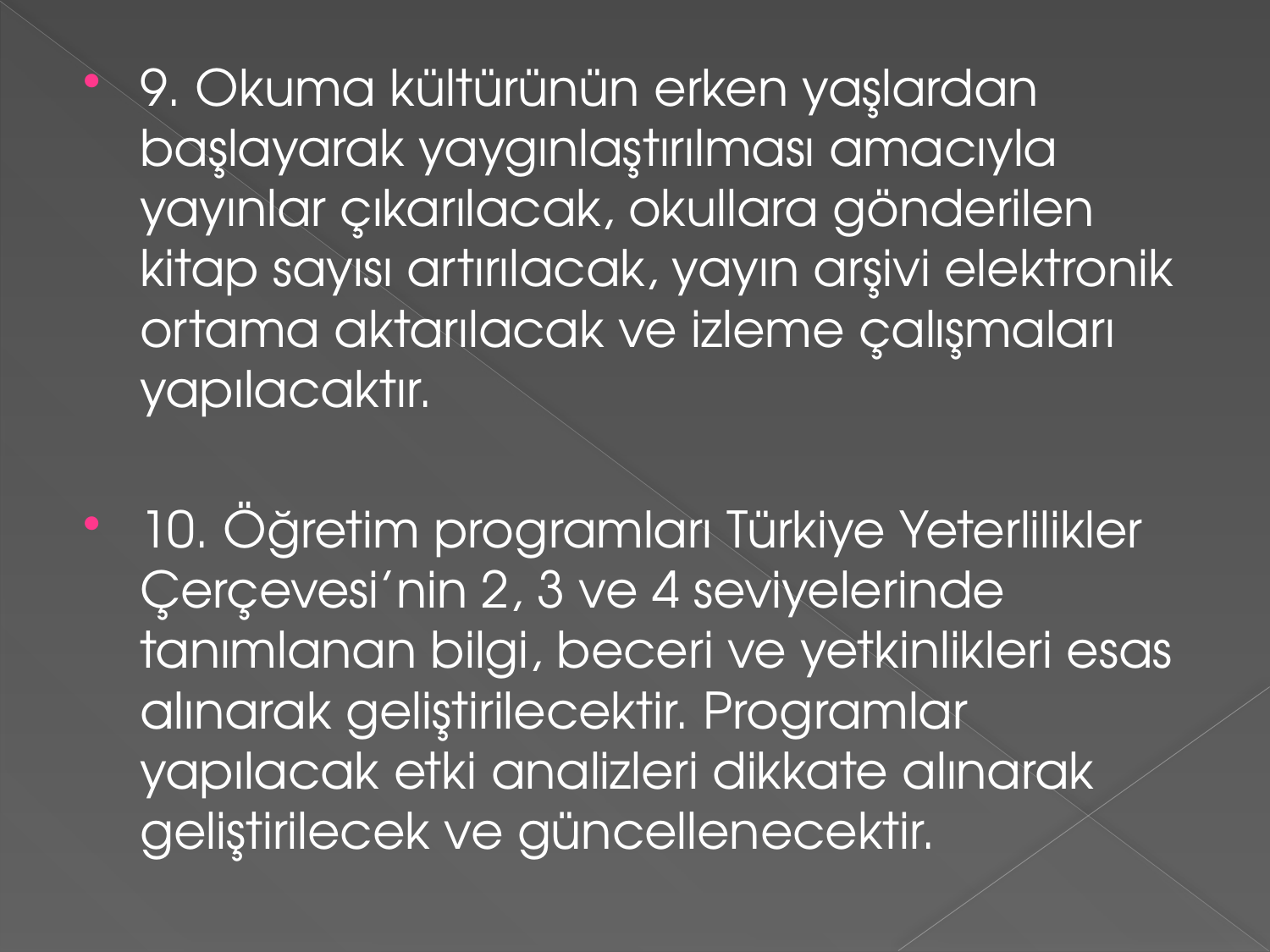

9. Okuma kültürünün erken yaşlardan başlayarak yaygınlaştırılması amacıyla yayınlar çıkarılacak, okullara gönderilen kitap sayısı artırılacak, yayın arşivi elektronik ortama aktarılacak ve izleme çalışmaları yapılacaktır.

10. Öğretim programları Türkiye Yeterlilikler Çerçevesi’nin 2, 3 ve 4 seviyelerinde tanımlanan bilgi, beceri ve yetkinlikleri esas alınarak geliştirilecektir. Programlar yapılacak etki analizleri dikkate alınarak geliştirilecek ve güncellenecektir.